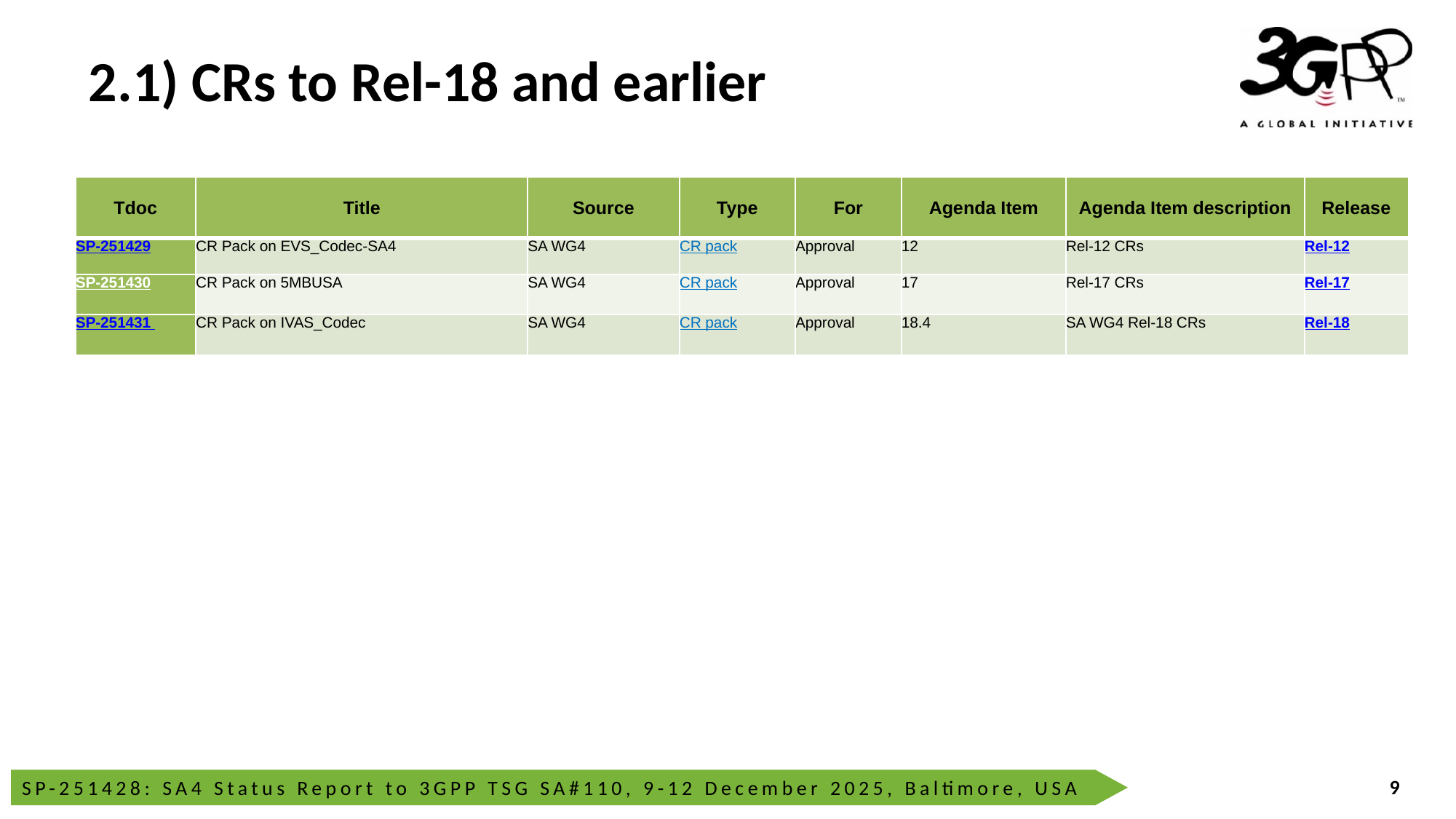

# 2.1) CRs to Rel-18 and earlier
| Tdoc | Title | Source | Type | For | Agenda Item | Agenda Item description | Release |
| --- | --- | --- | --- | --- | --- | --- | --- |
| SP-251429 | CR Pack on EVS\_Codec-SA4 | SA WG4 | CR pack | Approval | 12 | Rel-12 CRs | Rel-12 |
| SP-251430 | CR Pack on 5MBUSA | SA WG4 | CR pack | Approval | 17 | Rel-17 CRs | Rel-17 |
| SP-251431 | CR Pack on IVAS\_Codec | SA WG4 | CR pack | Approval | 18.4 | SA WG4 Rel-18 CRs | Rel-18 |